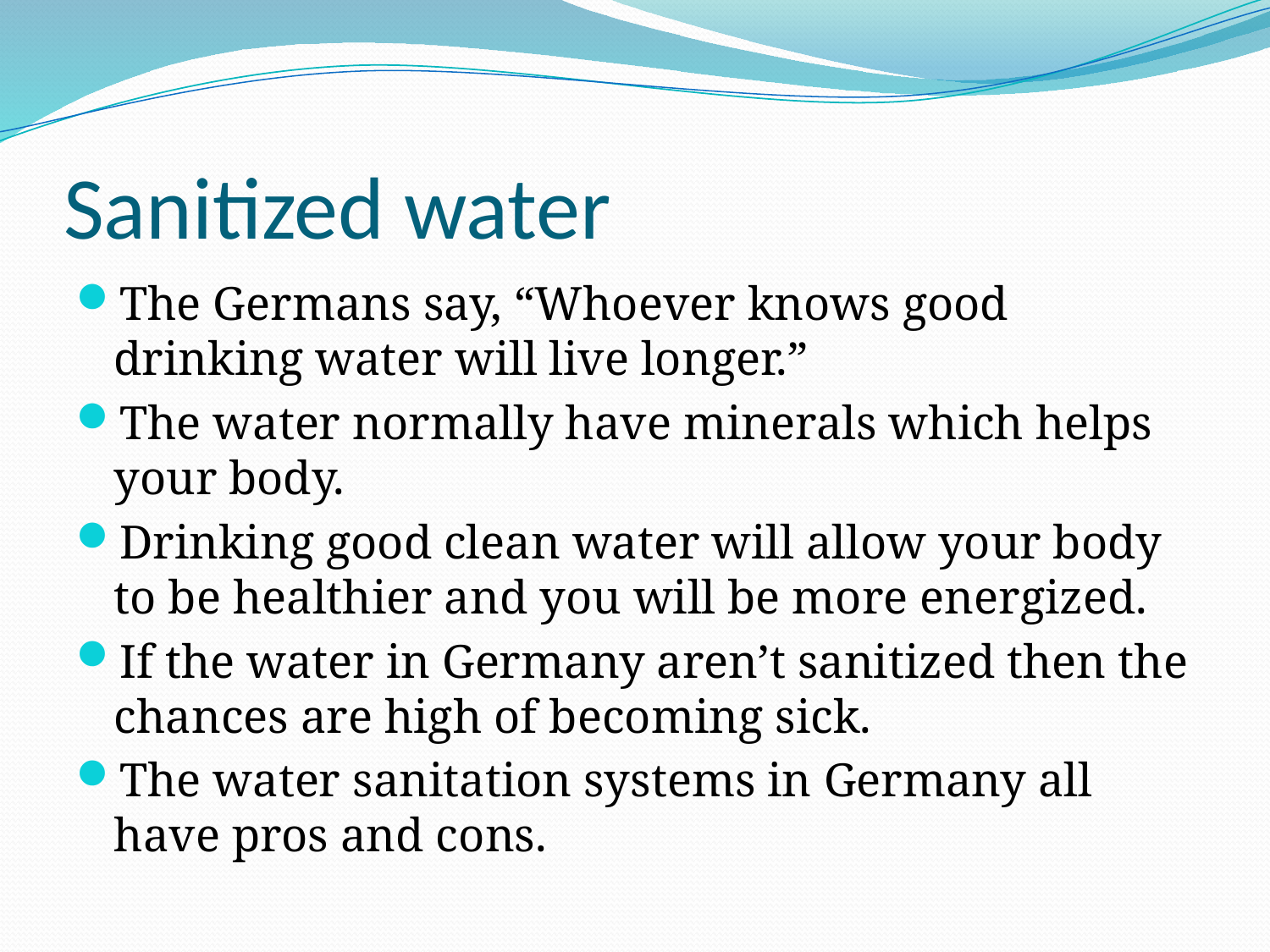

# Sanitized water
The Germans say, “Whoever knows good drinking water will live longer.”
The water normally have minerals which helps your body.
Drinking good clean water will allow your body to be healthier and you will be more energized.
If the water in Germany aren’t sanitized then the chances are high of becoming sick.
The water sanitation systems in Germany all have pros and cons.